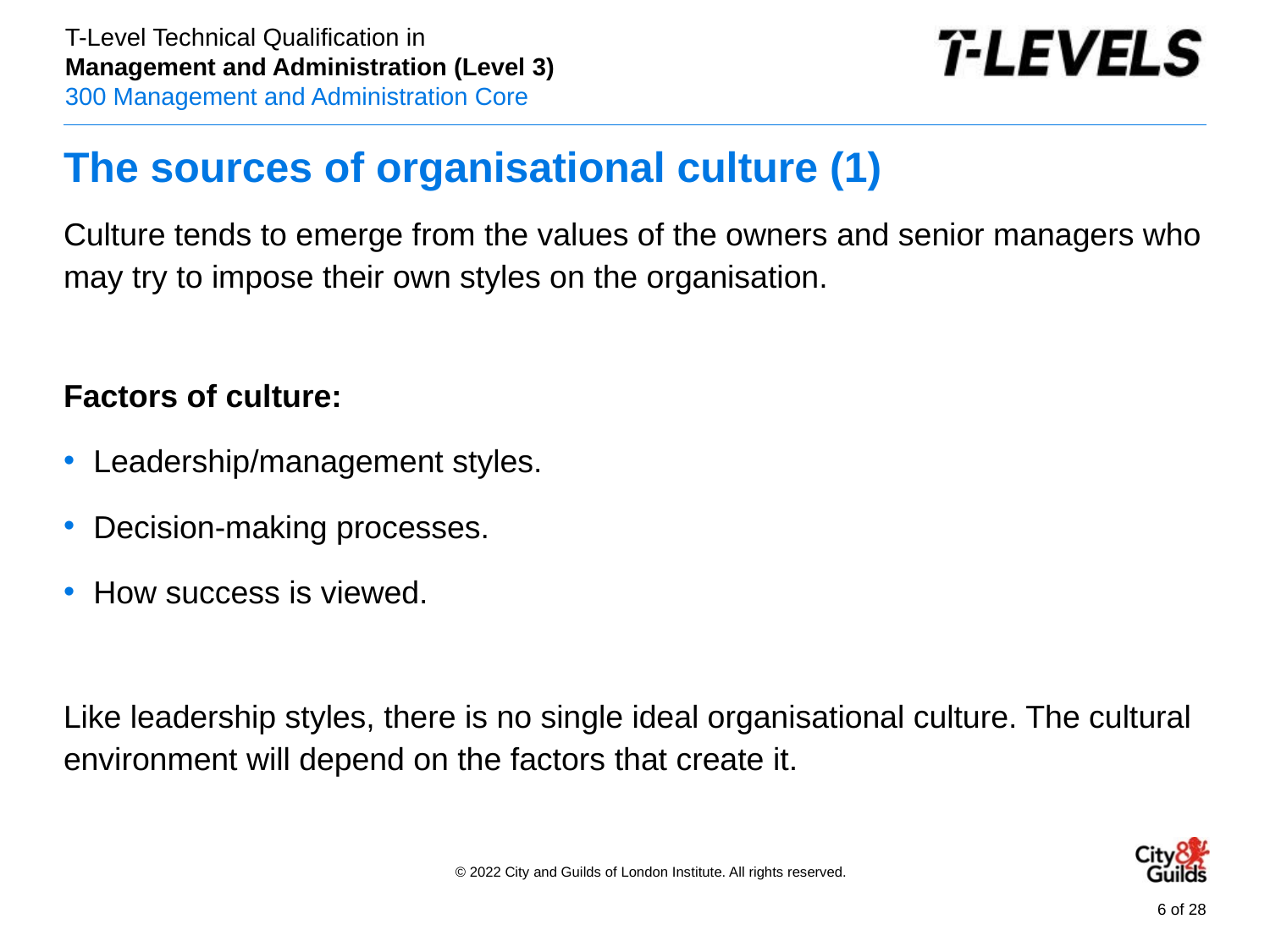

# The sources of organisational culture (1)
Culture tends to emerge from the values of the owners and senior managers who may try to impose their own styles on the organisation.

Factors of culture:
Leadership/management styles.
Decision-making processes.
How success is viewed.

Like leadership styles, there is no single ideal organisational culture. The cultural environment will depend on the factors that create it.